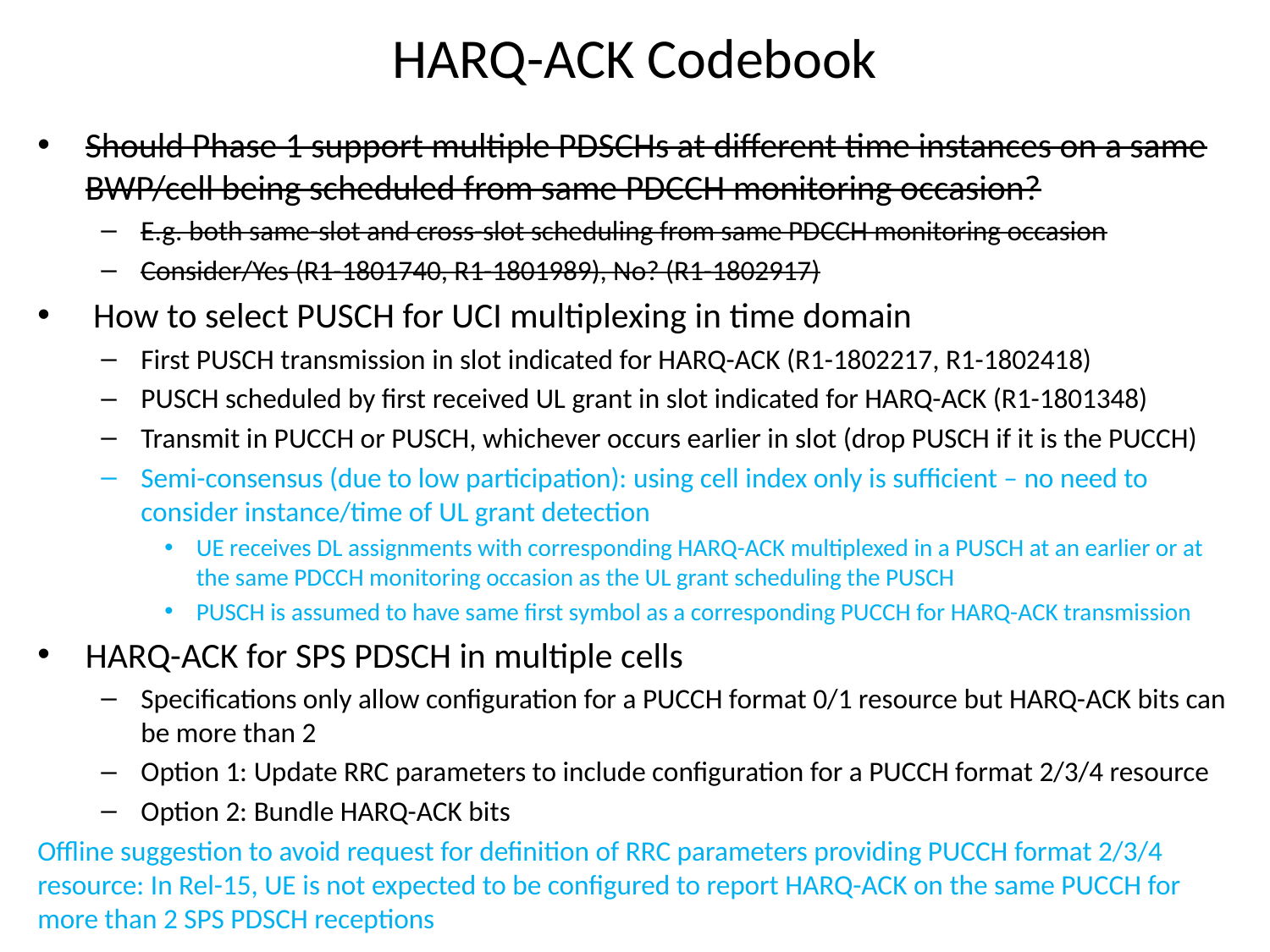

# HARQ-ACK Codebook
Should Phase 1 support multiple PDSCHs at different time instances on a same BWP/cell being scheduled from same PDCCH monitoring occasion?
E.g. both same-slot and cross-slot scheduling from same PDCCH monitoring occasion
Consider/Yes (R1-1801740, R1-1801989), No? (R1-1802917)
 How to select PUSCH for UCI multiplexing in time domain
First PUSCH transmission in slot indicated for HARQ-ACK (R1-1802217, R1-1802418)
PUSCH scheduled by first received UL grant in slot indicated for HARQ-ACK (R1-1801348)
Transmit in PUCCH or PUSCH, whichever occurs earlier in slot (drop PUSCH if it is the PUCCH)
Semi-consensus (due to low participation): using cell index only is sufficient – no need to consider instance/time of UL grant detection
UE receives DL assignments with corresponding HARQ-ACK multiplexed in a PUSCH at an earlier or at the same PDCCH monitoring occasion as the UL grant scheduling the PUSCH
PUSCH is assumed to have same first symbol as a corresponding PUCCH for HARQ-ACK transmission
HARQ-ACK for SPS PDSCH in multiple cells
Specifications only allow configuration for a PUCCH format 0/1 resource but HARQ-ACK bits can be more than 2
Option 1: Update RRC parameters to include configuration for a PUCCH format 2/3/4 resource
Option 2: Bundle HARQ-ACK bits
Offline suggestion to avoid request for definition of RRC parameters providing PUCCH format 2/3/4 resource: In Rel-15, UE is not expected to be configured to report HARQ-ACK on the same PUCCH for more than 2 SPS PDSCH receptions